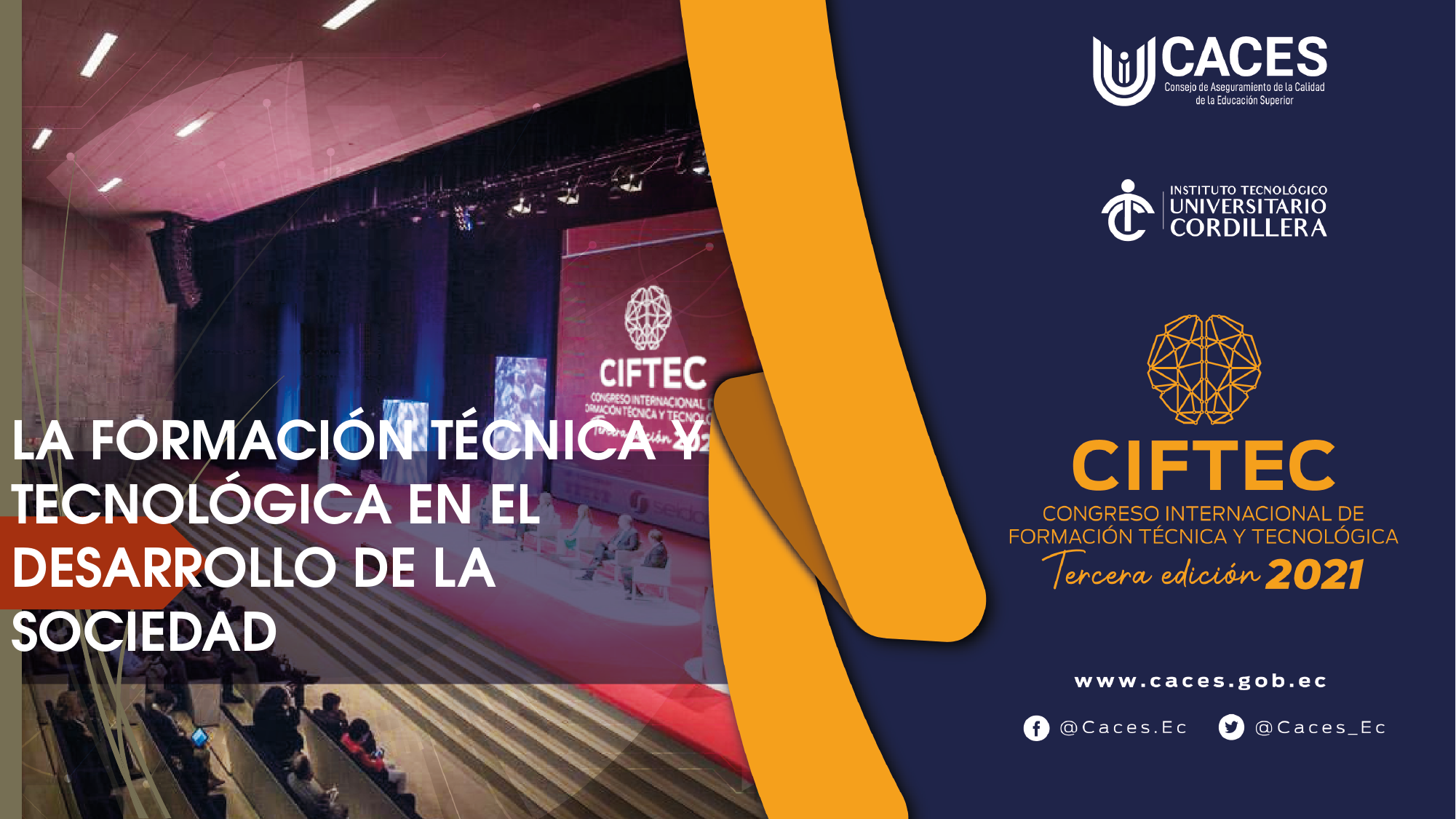

# LA FORMACIÓN TÉCNICA Y TECNOLÓGICA EN EL DESARROLLO DE LA SOCIEDAD